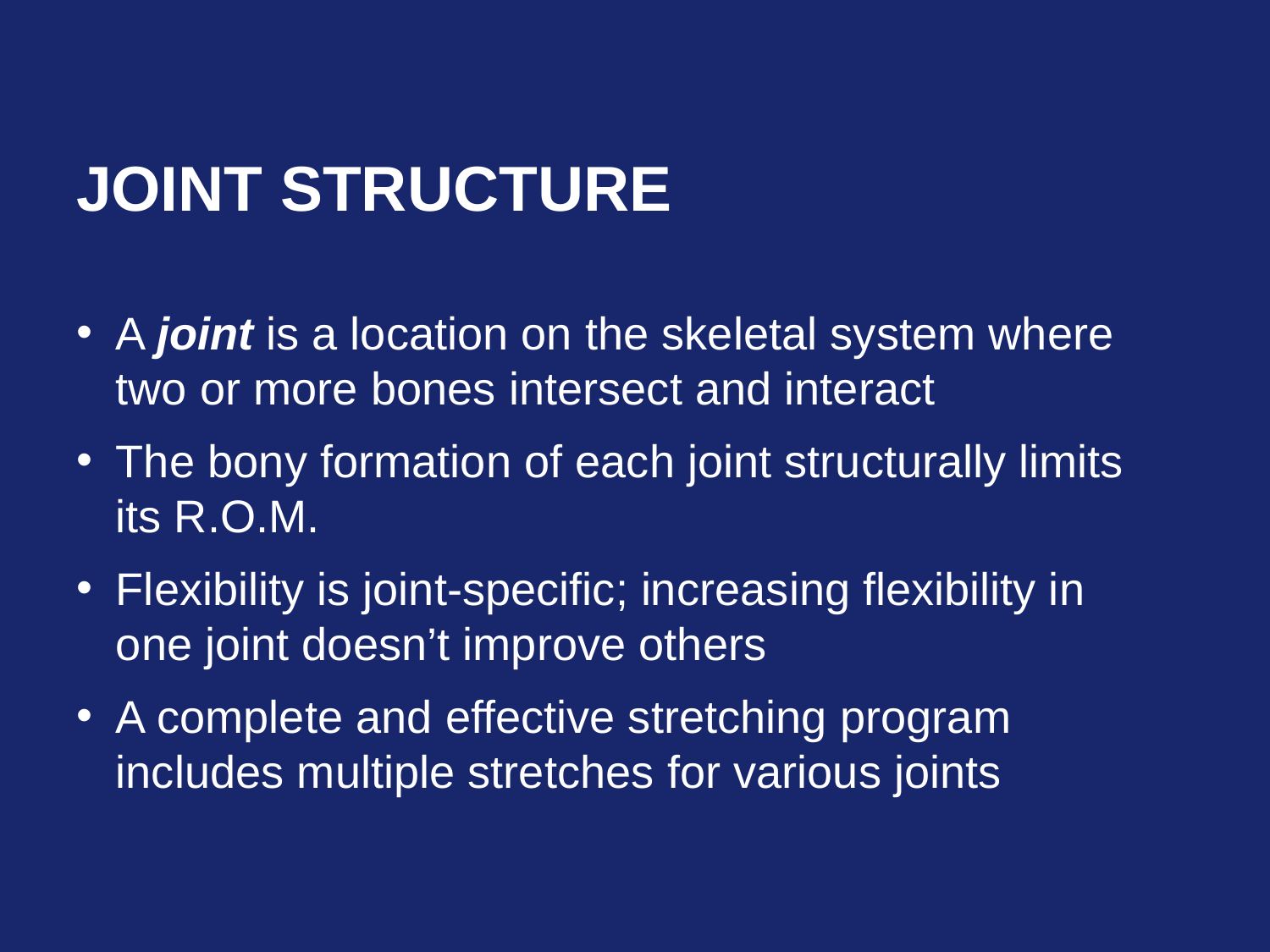

# Joint Structure
A joint is a location on the skeletal system where two or more bones intersect and interact
The bony formation of each joint structurally limits its R.O.M.
Flexibility is joint-specific; increasing flexibility in one joint doesn’t improve others
A complete and effective stretching program includes multiple stretches for various joints